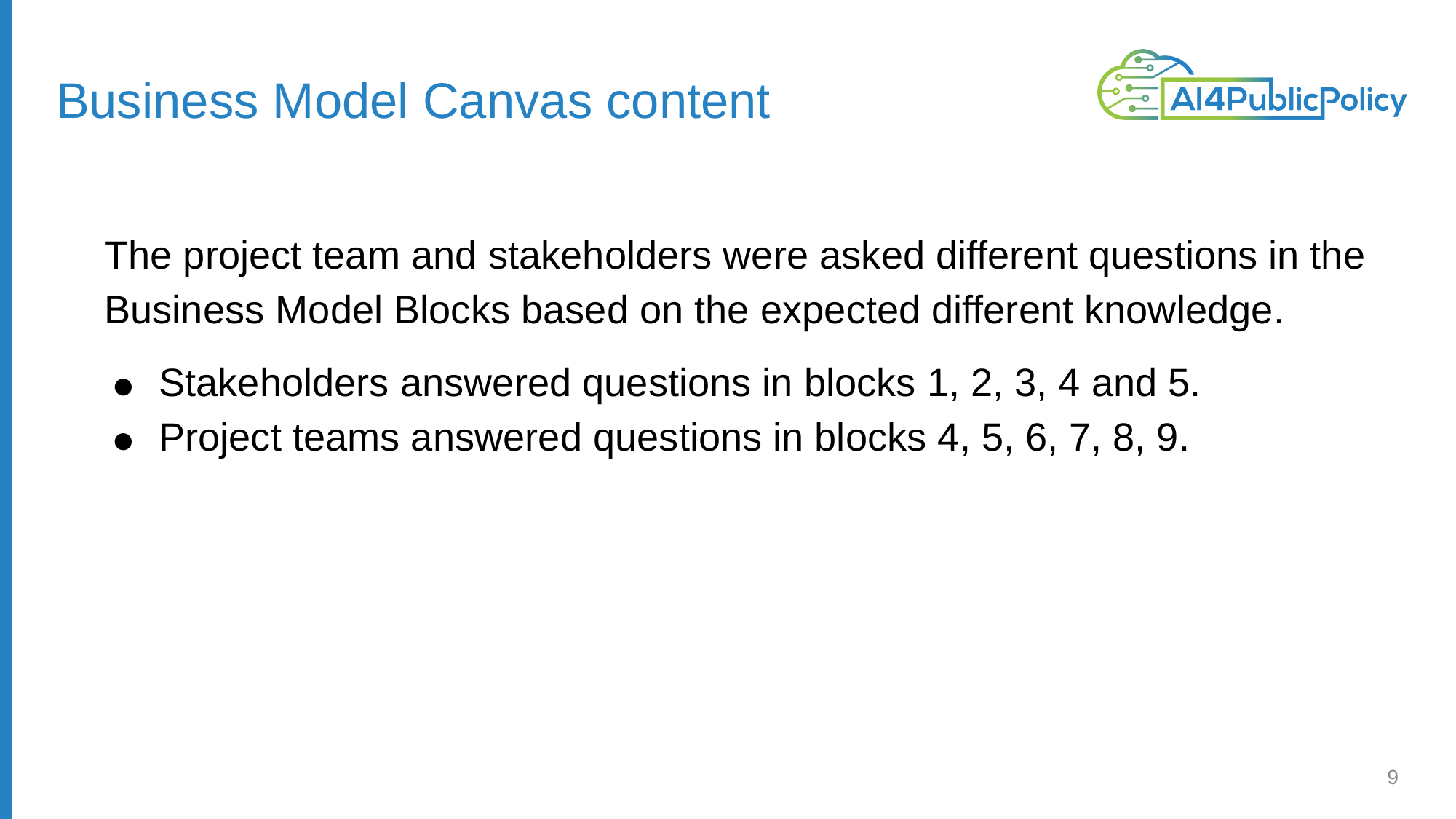

# Business Model Canvas content
The project team and stakeholders were asked different questions in the Business Model Blocks based on the expected different knowledge.
Stakeholders answered questions in blocks 1, 2, 3, 4 and 5.
Project teams answered questions in blocks 4, 5, 6, 7, 8, 9.

9